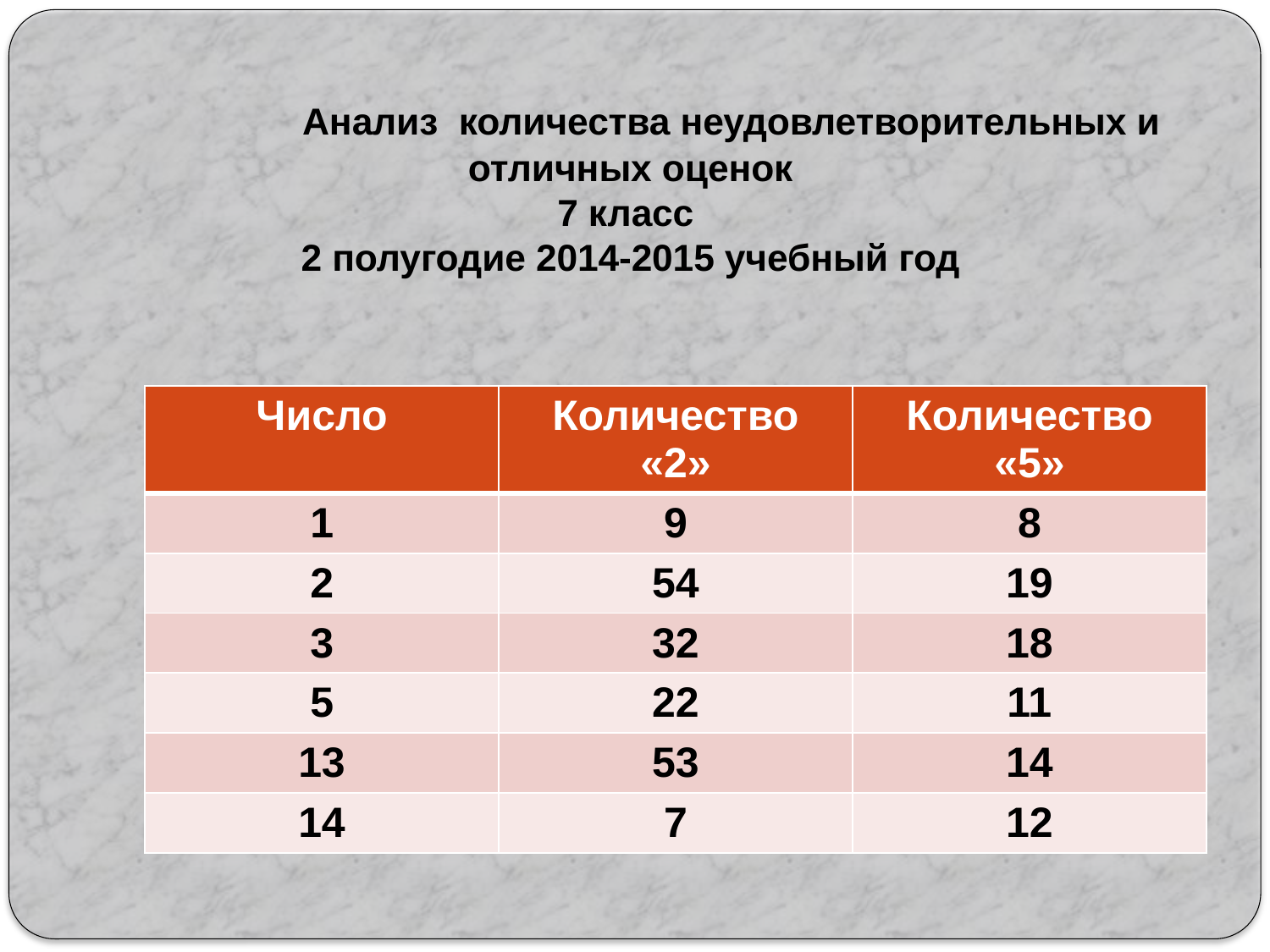

# Анализ  количества неудовлетворительных и отличных оценок 7 класс 2 полугодие 2014-2015 учебный год
| Число | Количество «2» | Количество «5» |
| --- | --- | --- |
| 1 | 9 | 8 |
| 2 | 54 | 19 |
| 3 | 32 | 18 |
| 5 | 22 | 11 |
| 13 | 53 | 14 |
| 14 | 7 | 12 |